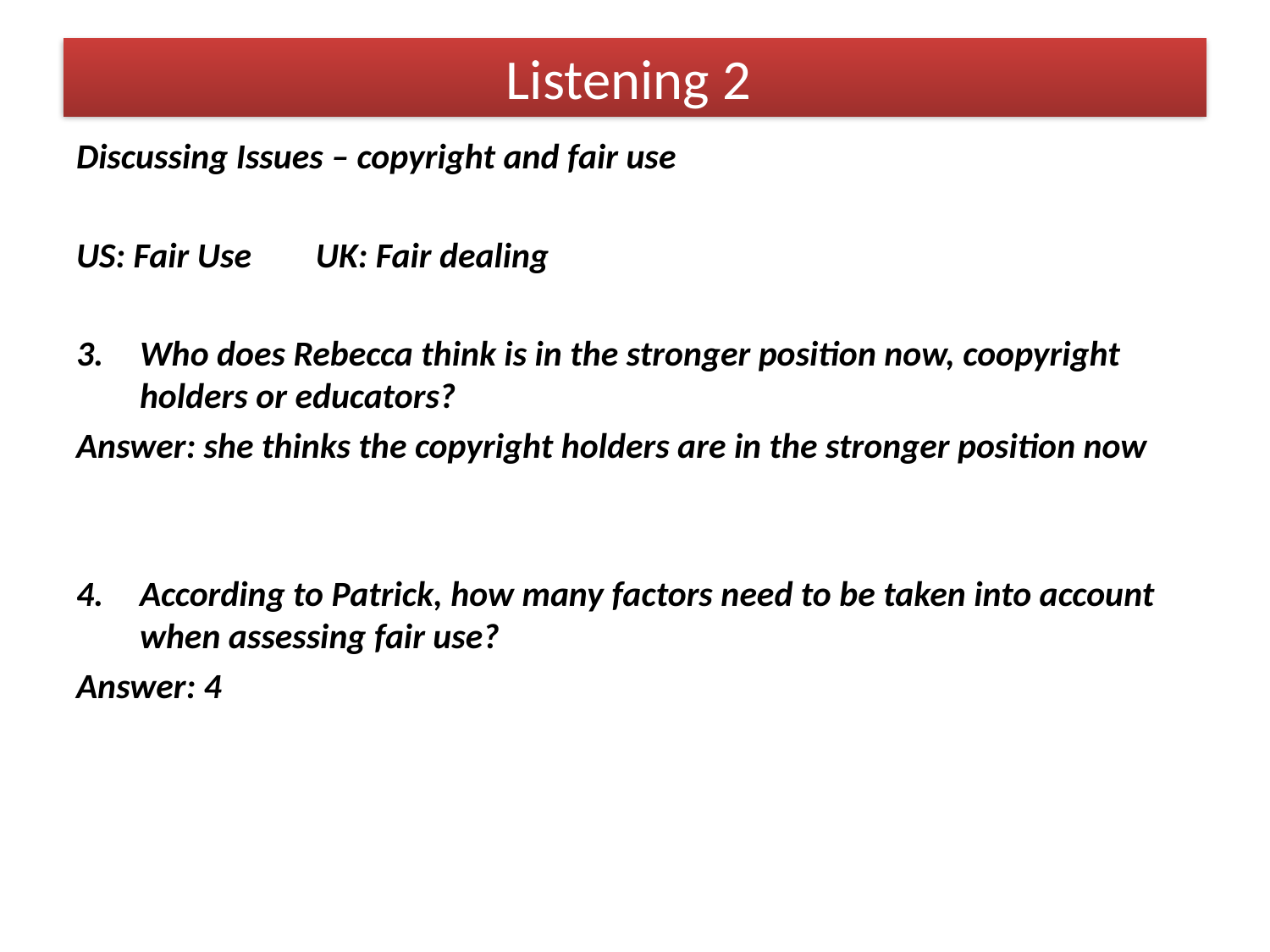

# Listening 2
Discussing Issues – copyright and fair use

US: Fair Use        UK: Fair dealing

Who does Rebecca think is in the stronger position now, coopyright holders or educators?
Answer: she thinks the copyright holders are in the stronger position now

According to Patrick, how many factors need to be taken into account when assessing fair use?
Answer: 4